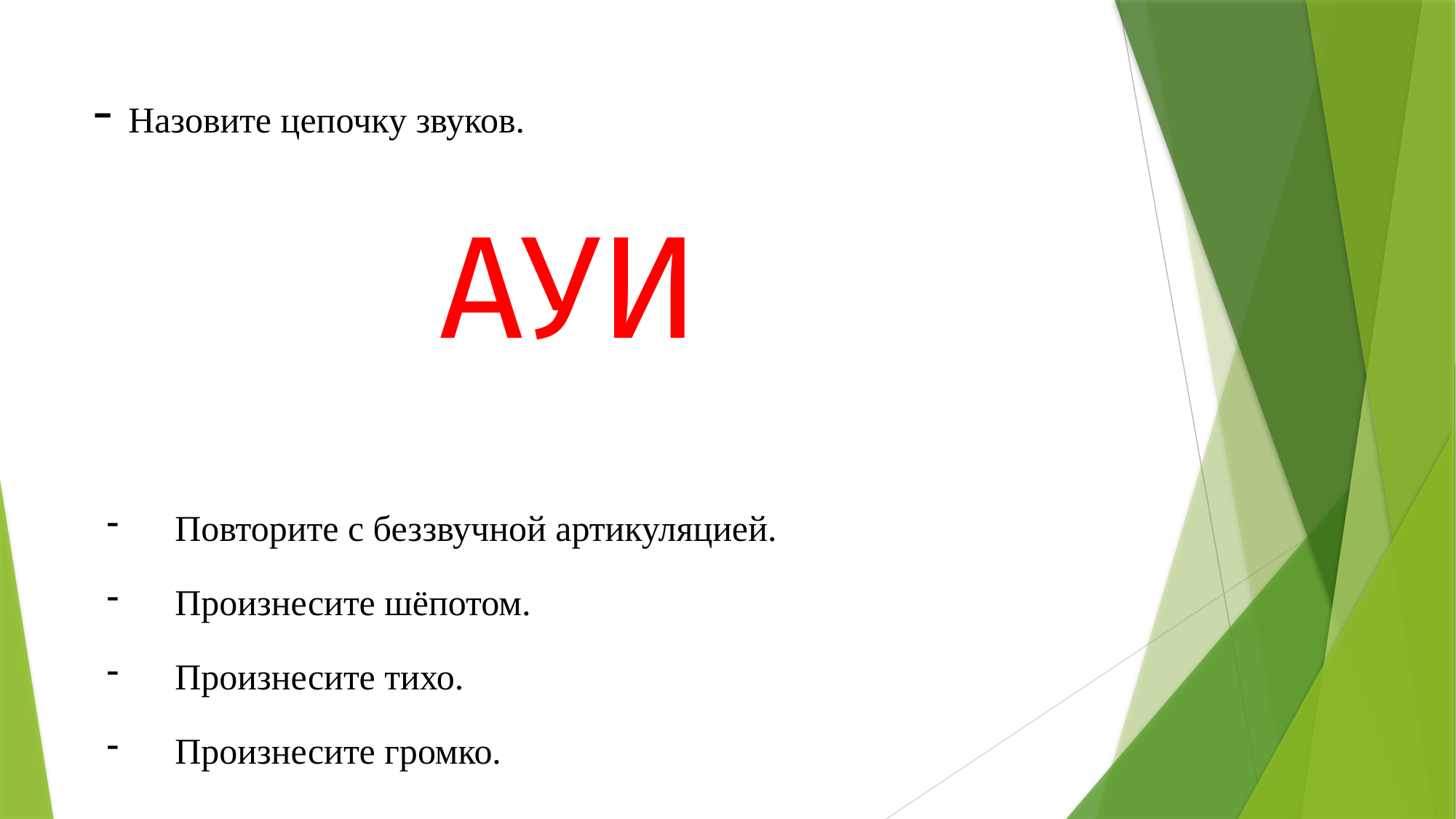

# - Назовите цепочку звуков.
АУИ
Повторите с беззвучной артикуляцией.
Произнесите шёпотом.
Произнесите тихо.
Произнесите громко.